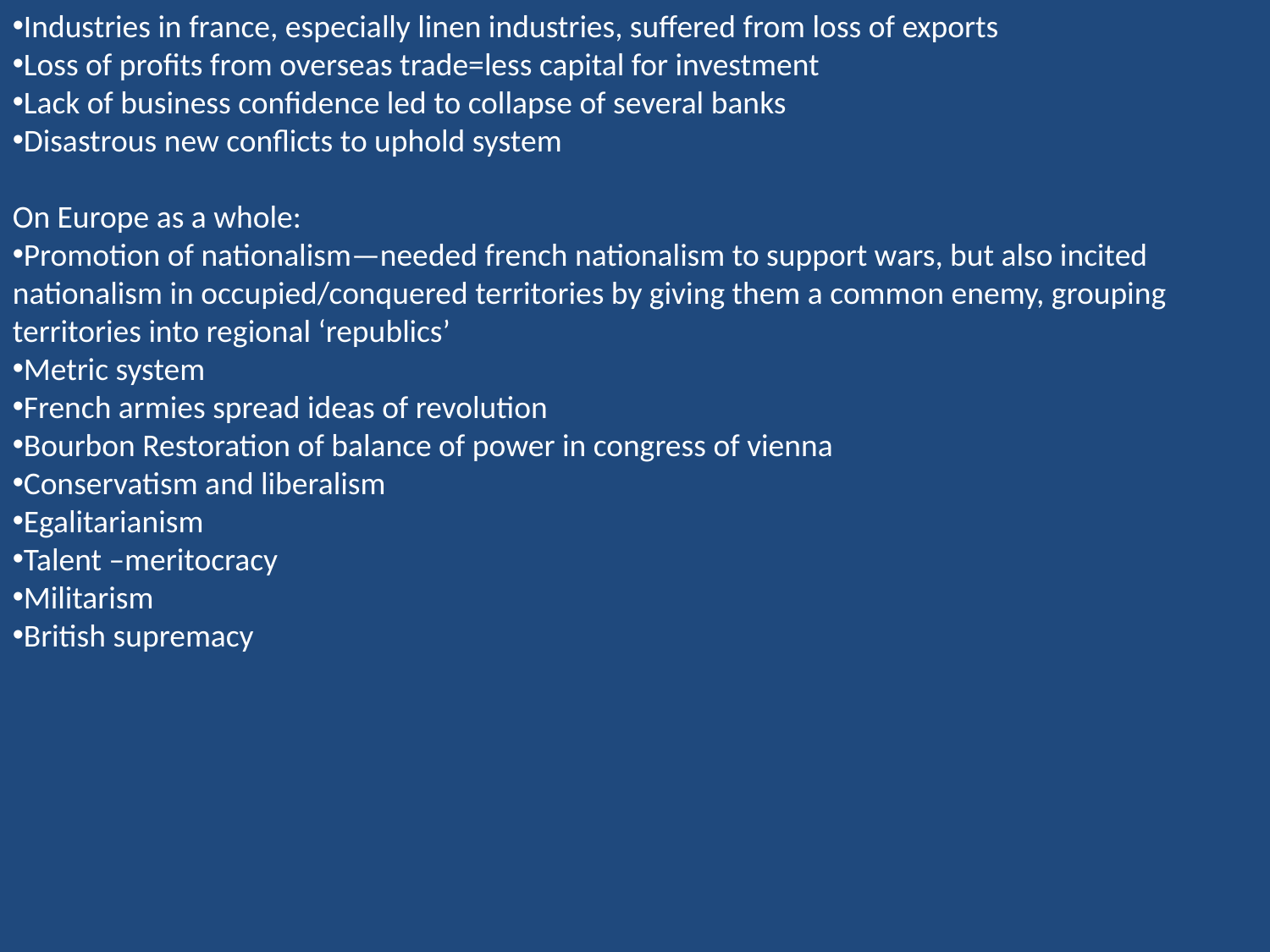

Industries in france, especially linen industries, suffered from loss of exports
Loss of profits from overseas trade=less capital for investment
Lack of business confidence led to collapse of several banks
Disastrous new conflicts to uphold system

On Europe as a whole:
Promotion of nationalism—needed french nationalism to support wars, but also incited nationalism in occupied/conquered territories by giving them a common enemy, grouping territories into regional ‘republics’
Metric system
French armies spread ideas of revolution
Bourbon Restoration of balance of power in congress of vienna
Conservatism and liberalism
Egalitarianism
Talent –meritocracy
Militarism
British supremacy